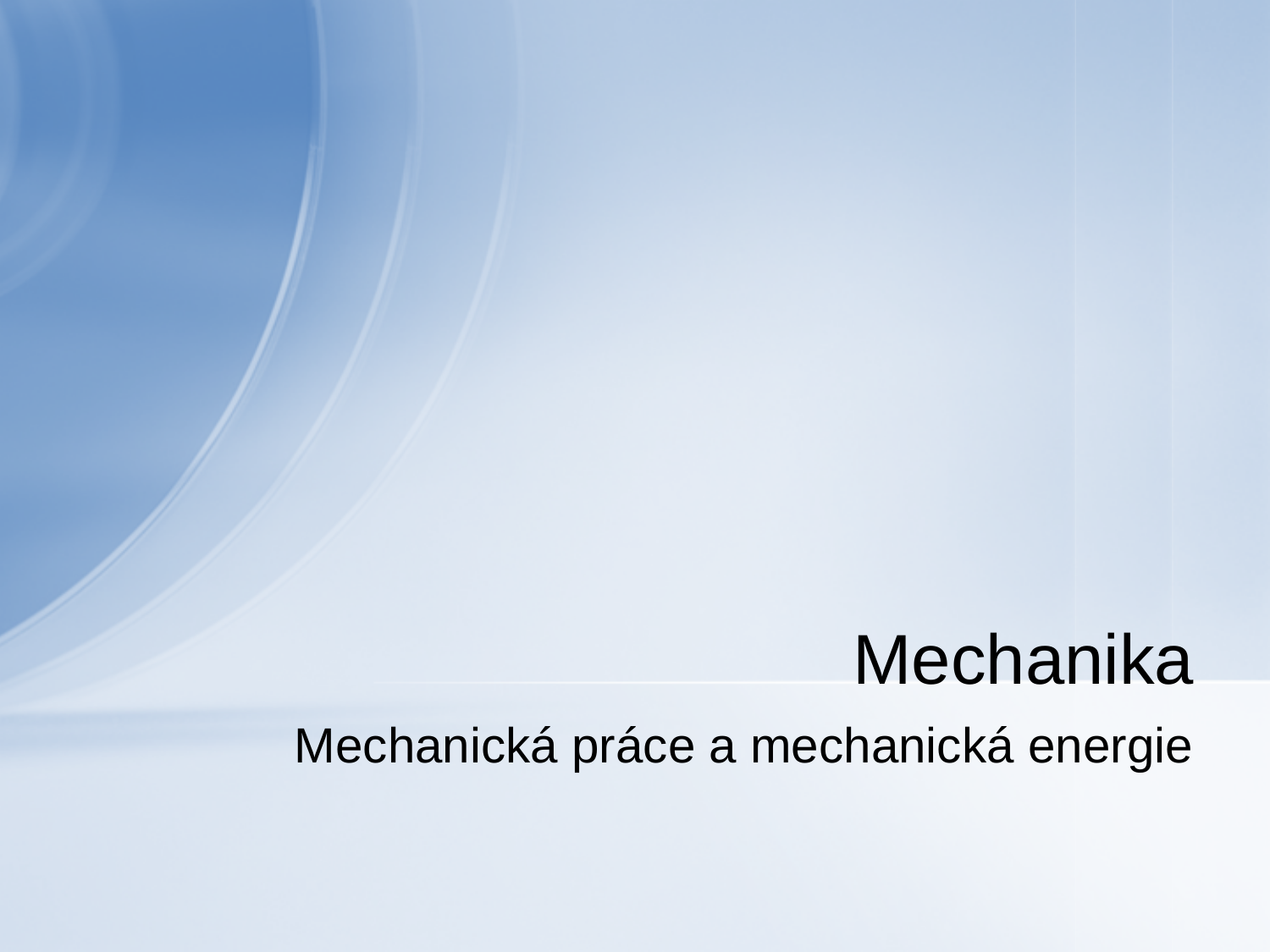

# Mechanika
Mechanická práce a mechanická energie